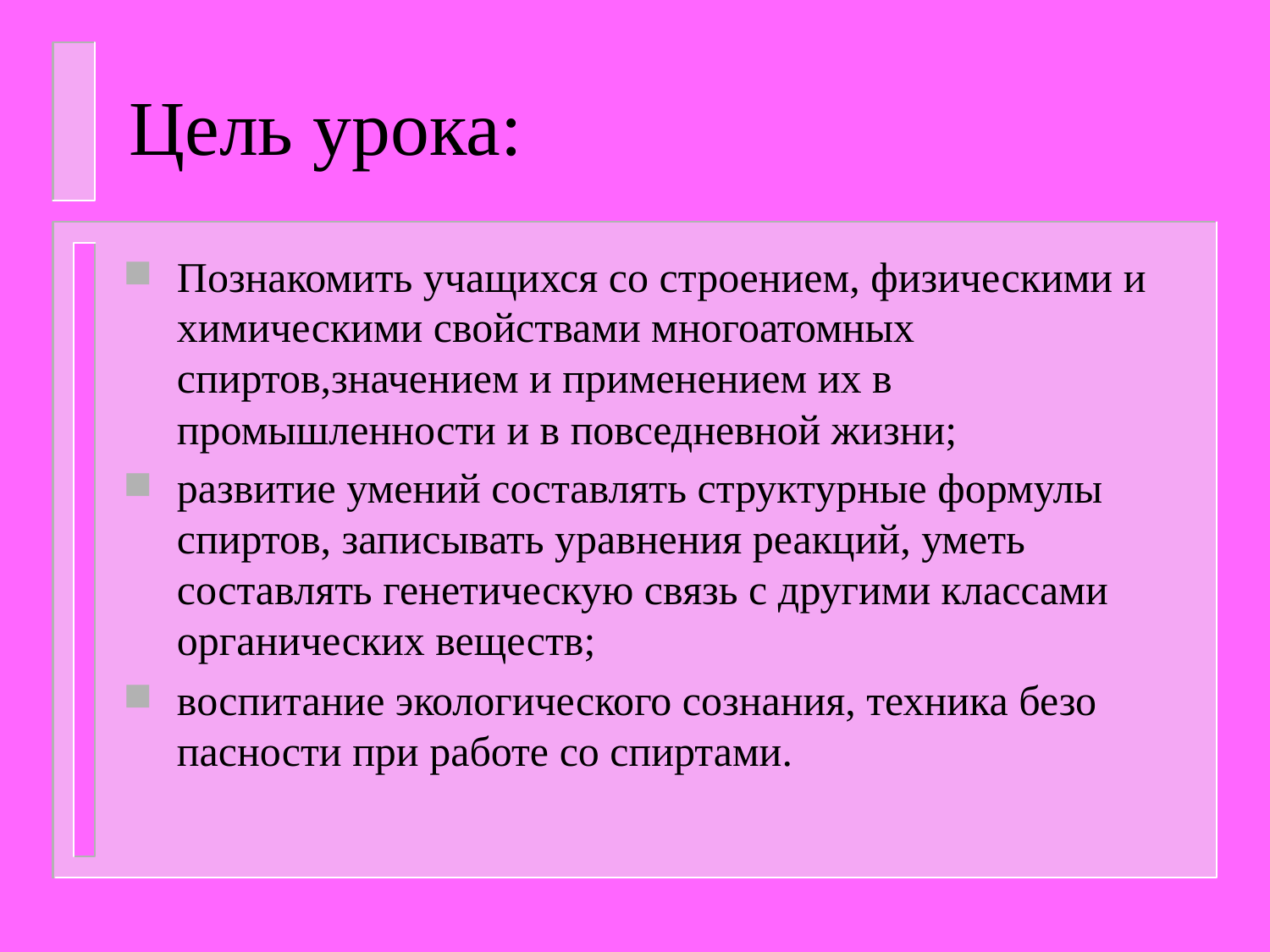

# Цель урока:
Познакомить учащихся со строением, физическими и химическими свойствами многоатомных спиртов,значением и применением их в промышленности и в повседневной жизни;
развитие умений составлять структурные формулы спиртов, записывать уравнения реакций, уметь составлять генетическую связь с другими классами органических веществ;
воспитание экологического сознания, техника безо     пасности при работе со спиртами.